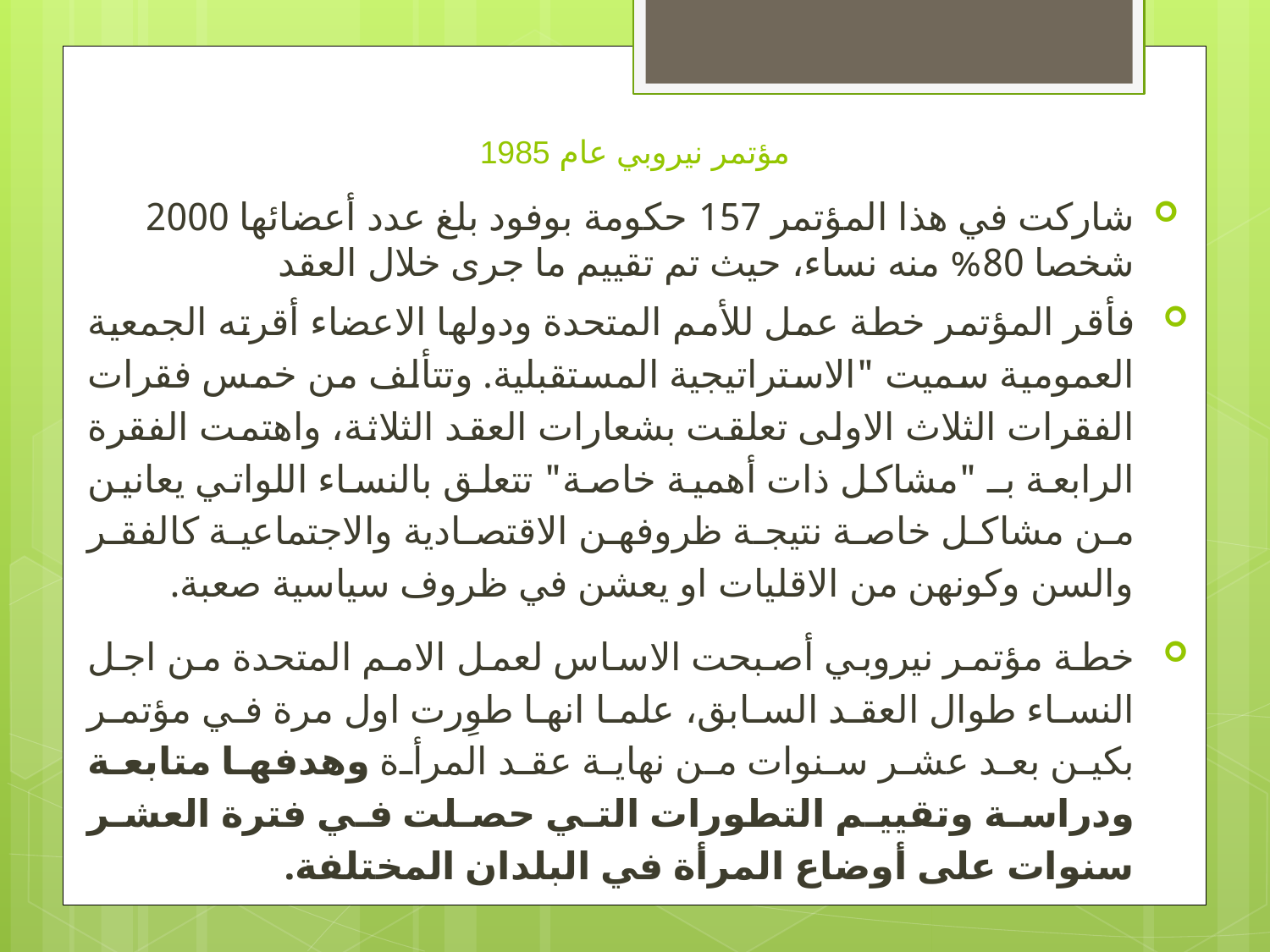

# مؤتمر نيروبي عام 1985
شاركت في هذا المؤتمر 157 حكومة بوفود بلغ عدد أعضائها 2000 شخصا 80% منه نساء، حيث تم تقييم ما جرى خلال العقد
فأقر المؤتمر خطة عمل للأمم المتحدة ودولها الاعضاء أقرته الجمعية العمومية سميت "الاستراتيجية المستقبلية. وتتألف من خمس فقرات الفقرات الثلاث الاولى تعلقت بشعارات العقد الثلاثة، واهتمت الفقرة الرابعة بـ "مشاكل ذات أهمية خاصة" تتعلق بالنساء اللواتي يعانين من مشاكل خاصة نتيجة ظروفهن الاقتصادية والاجتماعية كالفقر والسن وكونهن من الاقليات او يعشن في ظروف سياسية صعبة.
خطة مؤتمر نيروبي أصبحت الاساس لعمل الامم المتحدة من اجل النساء طوال العقد السابق، علما انها طوِرت اول مرة في مؤتمر بكين بعد عشر سنوات من نهاية عقد المرأة وهدفها متابعة ودراسة وتقييم التطورات التي حصلت في فترة العشر سنوات على أوضاع المرأة في البلدان المختلفة.